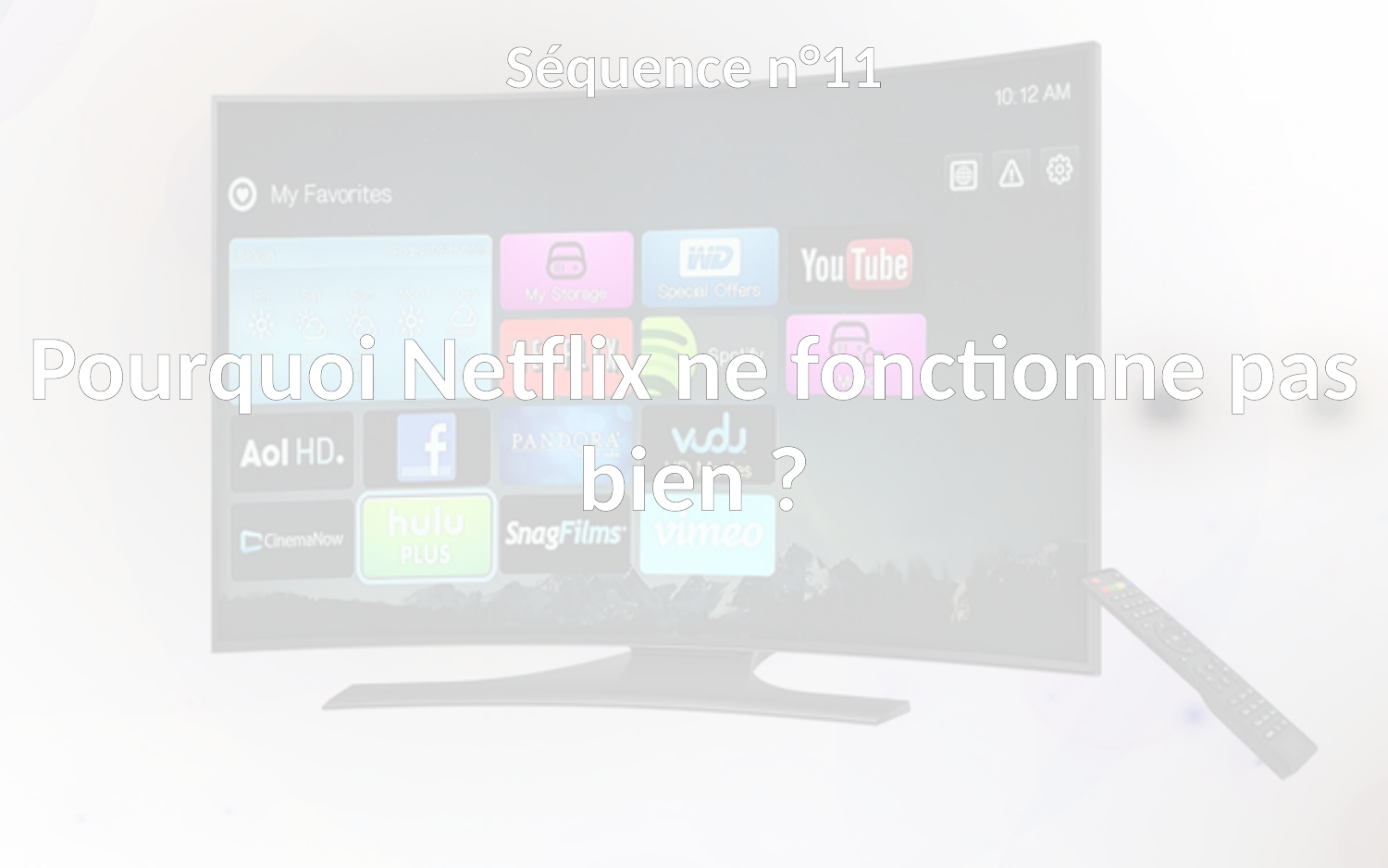

Séquence n°11
Pourquoi Netflix ne fonctionne pas bien ?